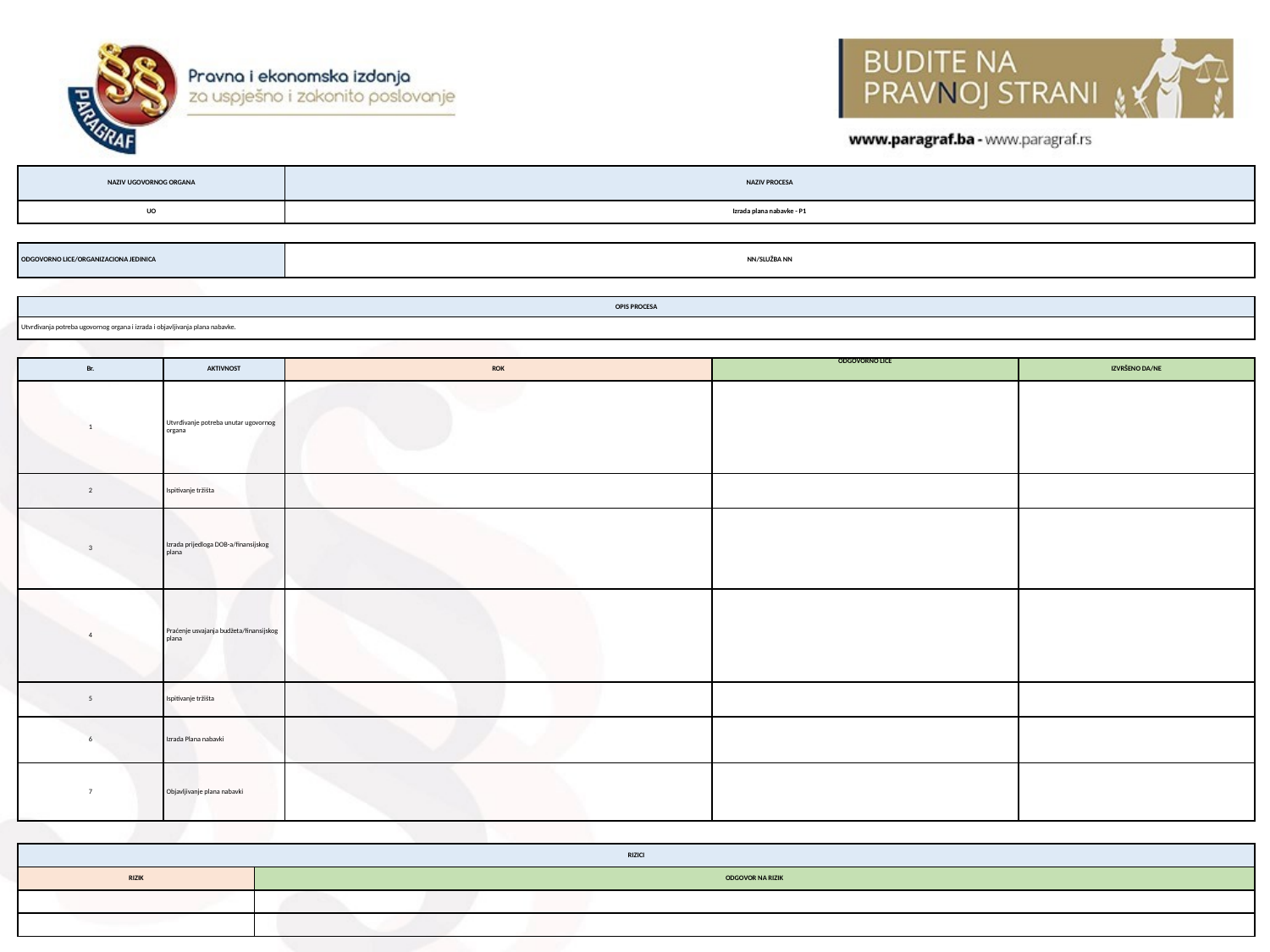

| NAZIV UGOVORNOG ORGANA |  |  |  |  | NAZIV PROCESA |  |  |
| --- | --- | --- | --- | --- | --- | --- | --- |
| UO |  |  |  |  | Izrada plana nabavke - P1 |  |  |
|  |  |  |  |  |  |  |  |
| ODGOVORNO LICE/ORGANIZACIONA JEDINICA |  |  |  |  | NN/SLUŽBA NN |  |  |
|  |  |  |  |  |  |  |  |
| OPIS PROCESA |  |  |  |  |  |  |  |
| Utvrđivanja potreba ugovornog organa i izrada i objavljivanja plana nabavke. |  |  |  |  |  |  |  |
|  |  |  |  |  |  |  |  |
| Br. | AKTIVNOST |  |  |  | ROK | ODGOVORNO LICE | IZVRŠENO DA/NE |
| 1 | Utvrđivanje potreba unutar ugovornog organa |  |  |  |  |  |  |
| 2 | Ispitivanje tržišta |  |  |  |  |  |  |
| 3 | Izrada prijedloga DOB-a/finansijskog plana |  |  |  |  |  |  |
| 4 | Praćenje usvajanja budžeta/finansijskog plana |  |  |  |  |  |  |
| 5 | Ispitivanje tržišta |  |  |  |  |  |  |
| 6 | Izrada Plana nabavki |  |  |  |  |  |  |
| 7 | Objavljivanje plana nabavki |  |  |  |  |  |  |
|  |  |  |  |  |  |  |  |
| RIZICI |  |  |  |  |  |  |  |
| RIZIK |  |  |  | ODGOVOR NA RIZIK |  |  |  |
|  |  |  |  |  |  |  |  |
|  |  |  |  |  |  |  |  |
#